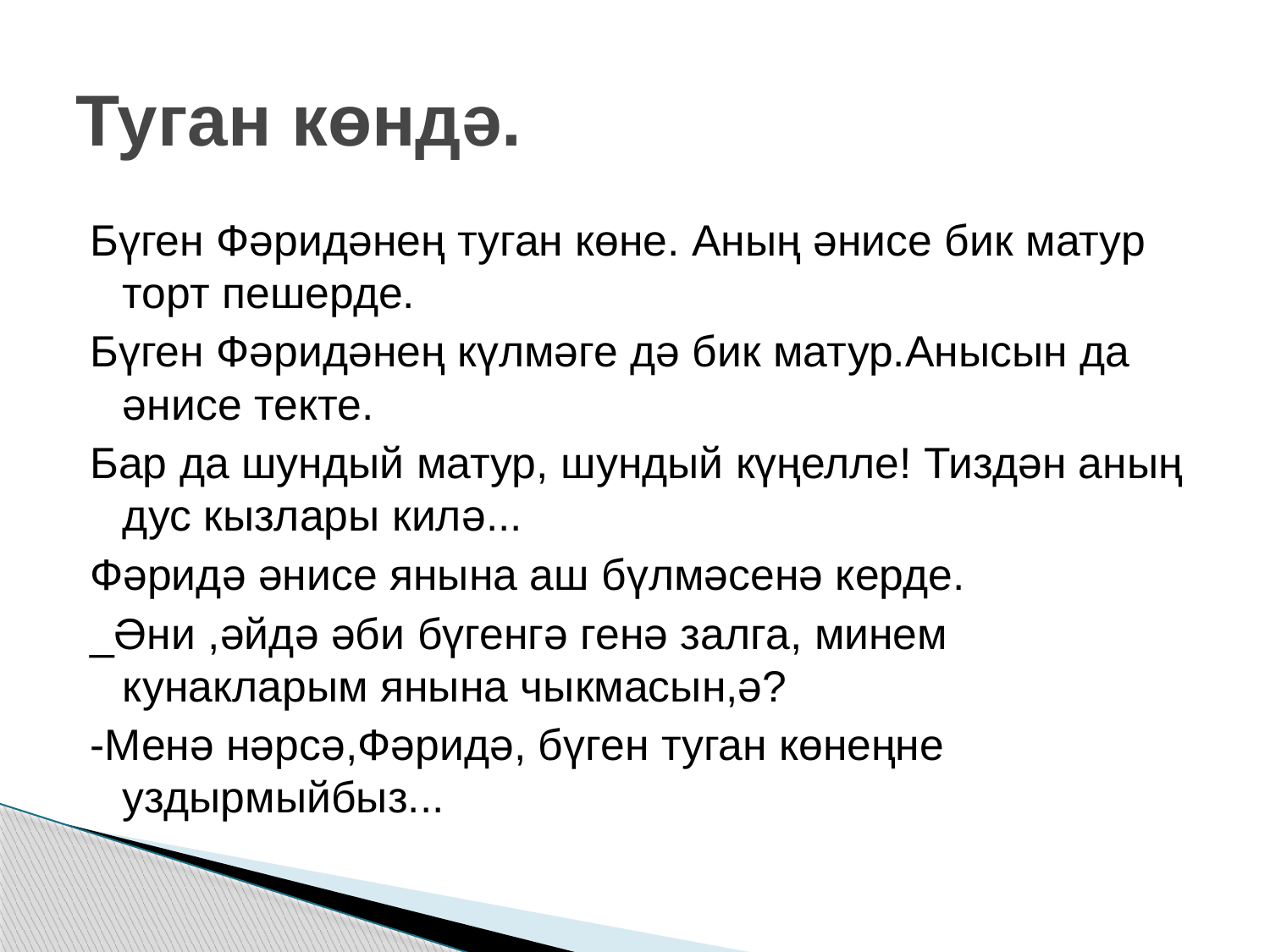

# Туган көндә.
Бүген Фәридәнең туган көне. Аның әнисе бик матур торт пешерде.
Бүген Фәридәнең күлмәге дә бик матур.Анысын да әнисе текте.
Бар да шундый матур, шундый күңелле! Тиздән аның дус кызлары килә...
Фәридә әнисе янына аш бүлмәсенә керде.
_Әни ,әйдә әби бүгенгә генә залга, минем кунакларым янына чыкмасын,ә?
-Менә нәрсә,Фәридә, бүген туган көнеңне уздырмыйбыз...